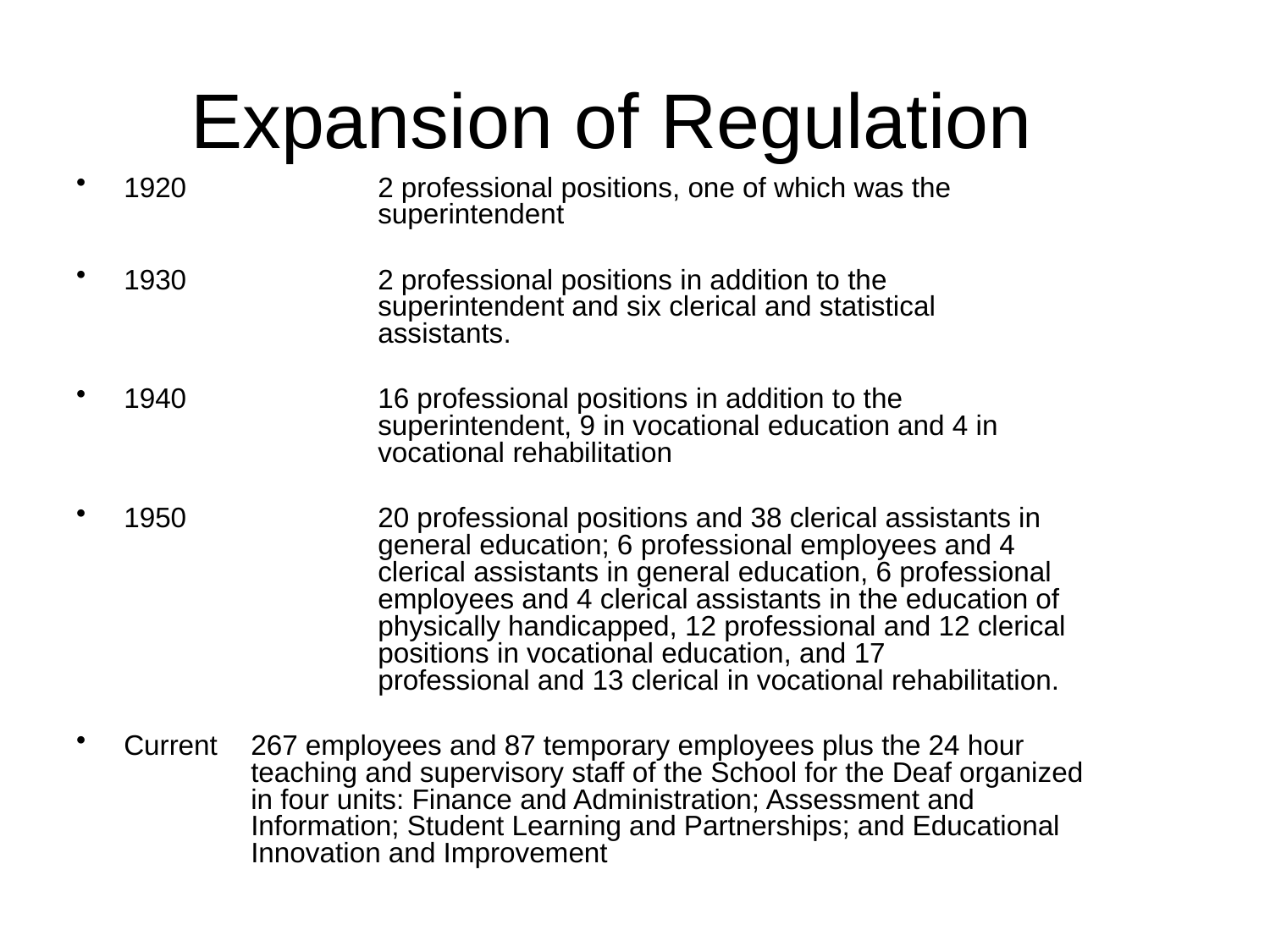

# Expansion of Regulation
1920 		2 professional positions, one of which was the 				superintendent

1930	 	2 professional positions in addition to the 				superintendent and six clerical and statistical 				assistants.

1940		16 professional positions in addition to the 				superintendent, 9 in vocational education and 4 in 				vocational rehabilitation

1950		20 professional positions and 38 clerical assistants in 			general education; 6 professional employees and 4 			clerical assistants in general education, 6 professional 			employees and 4 clerical assistants in the education of 			physically handicapped, 12 professional and 12 clerical 			positions in vocational education, and 17 				professional and 13 clerical in vocational rehabilitation.

Current	267 employees and 87 temporary employees plus the 24 hour 		teaching and supervisory staff of the School for the Deaf organized 		in four units: Finance and Administration; Assessment and 			Information; Student Learning and Partnerships; and Educational 		Innovation and Improvement